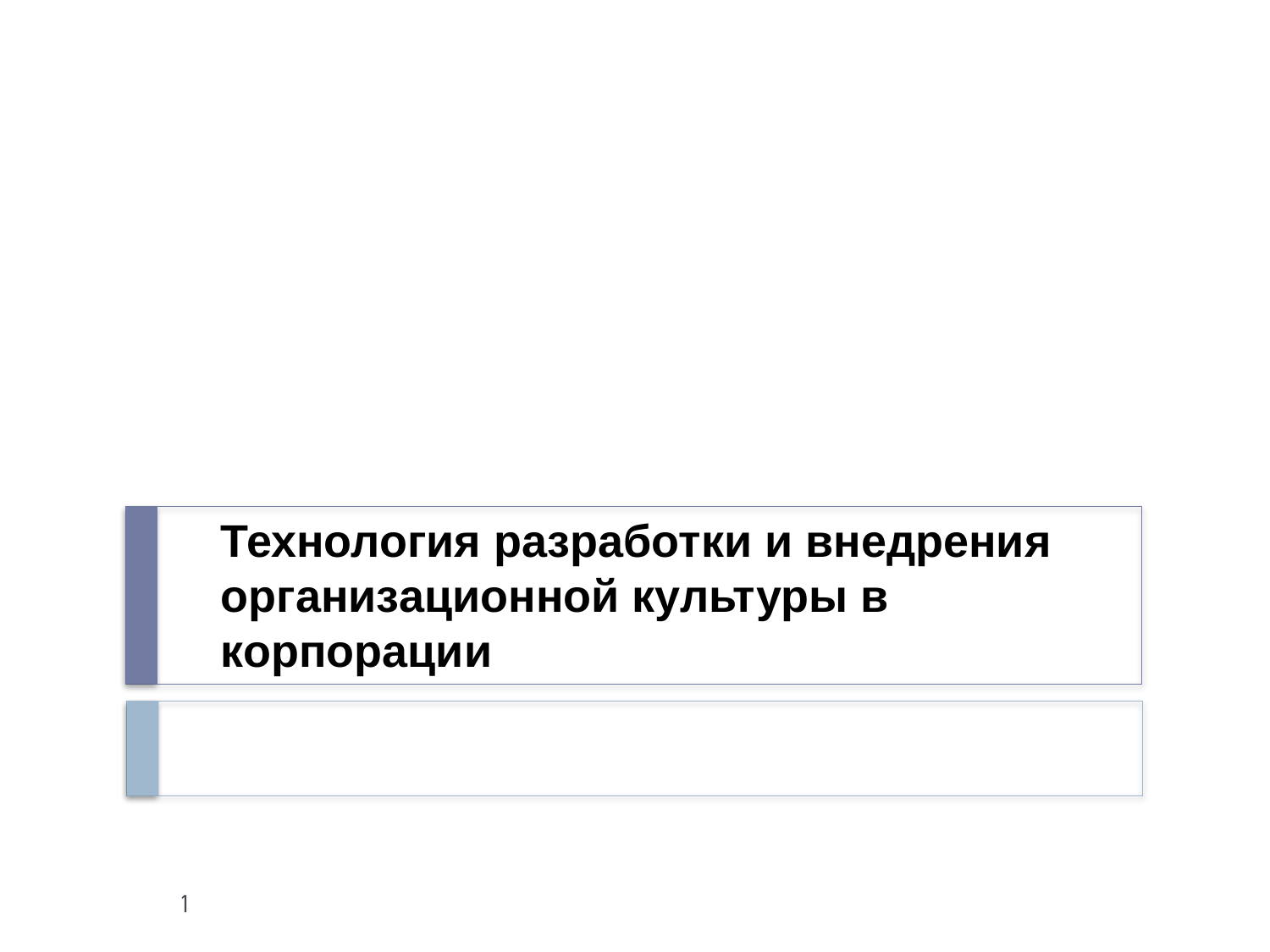

# Технология разработки и внедрения организационной культуры в корпорации

1